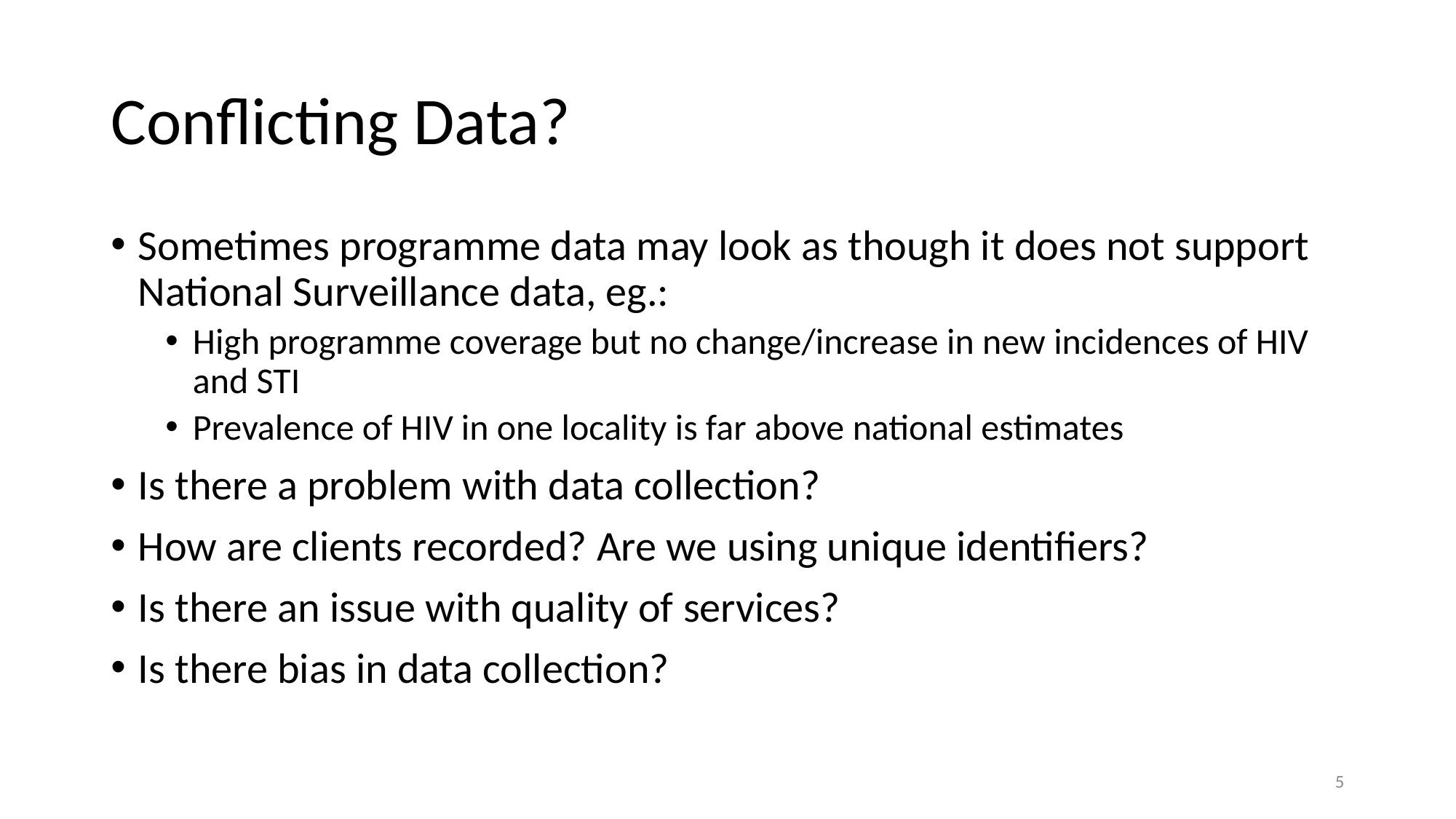

# Conflicting Data?
Sometimes programme data may look as though it does not support National Surveillance data, eg.:
High programme coverage but no change/increase in new incidences of HIV and STI
Prevalence of HIV in one locality is far above national estimates
Is there a problem with data collection?
How are clients recorded? Are we using unique identifiers?
Is there an issue with quality of services?
Is there bias in data collection?
5